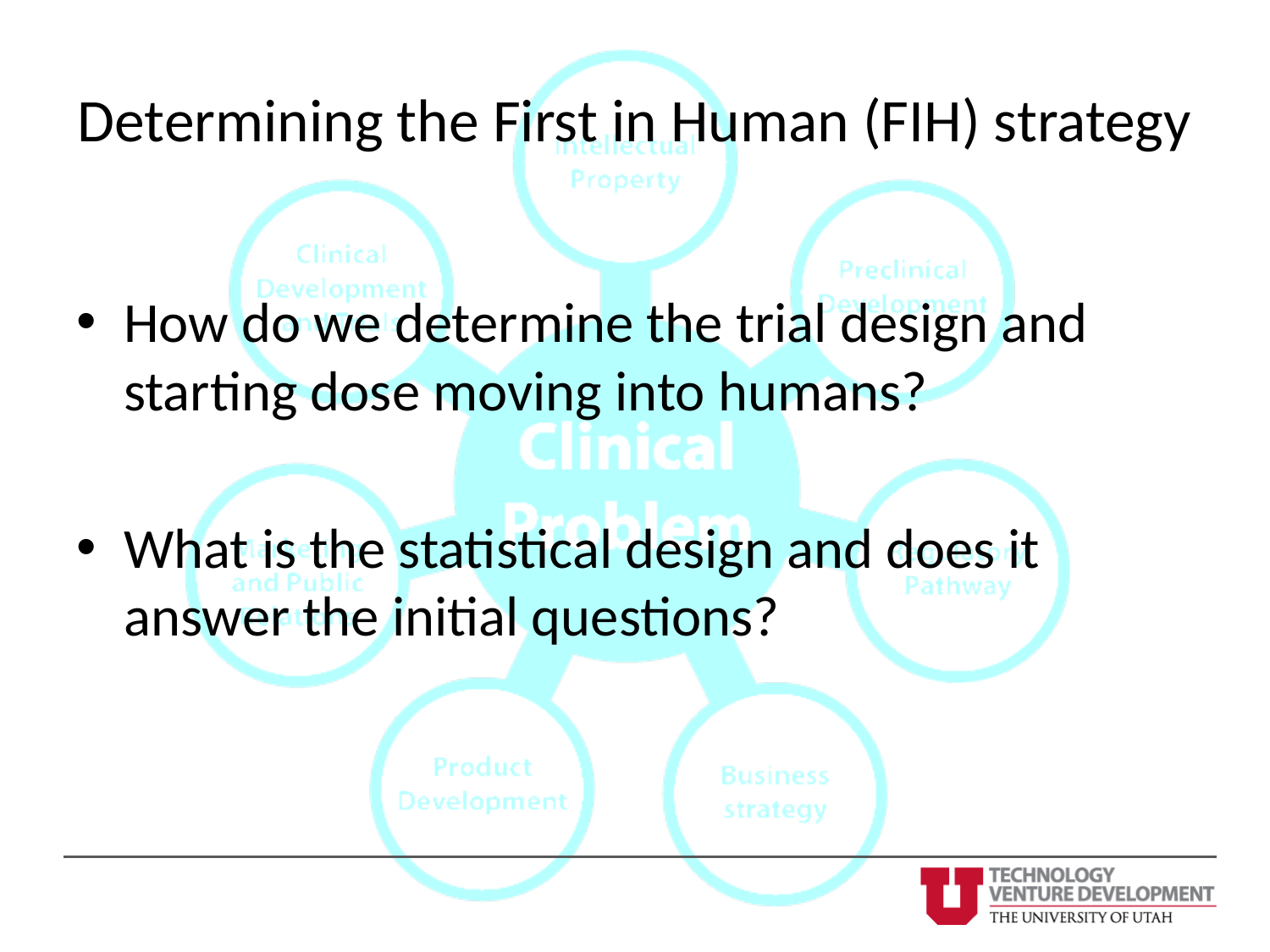

# Determining the First in Human (FIH) strategy

How do we determine the trial design and starting dose moving into humans?

What is the statistical design and does it answer the initial questions?